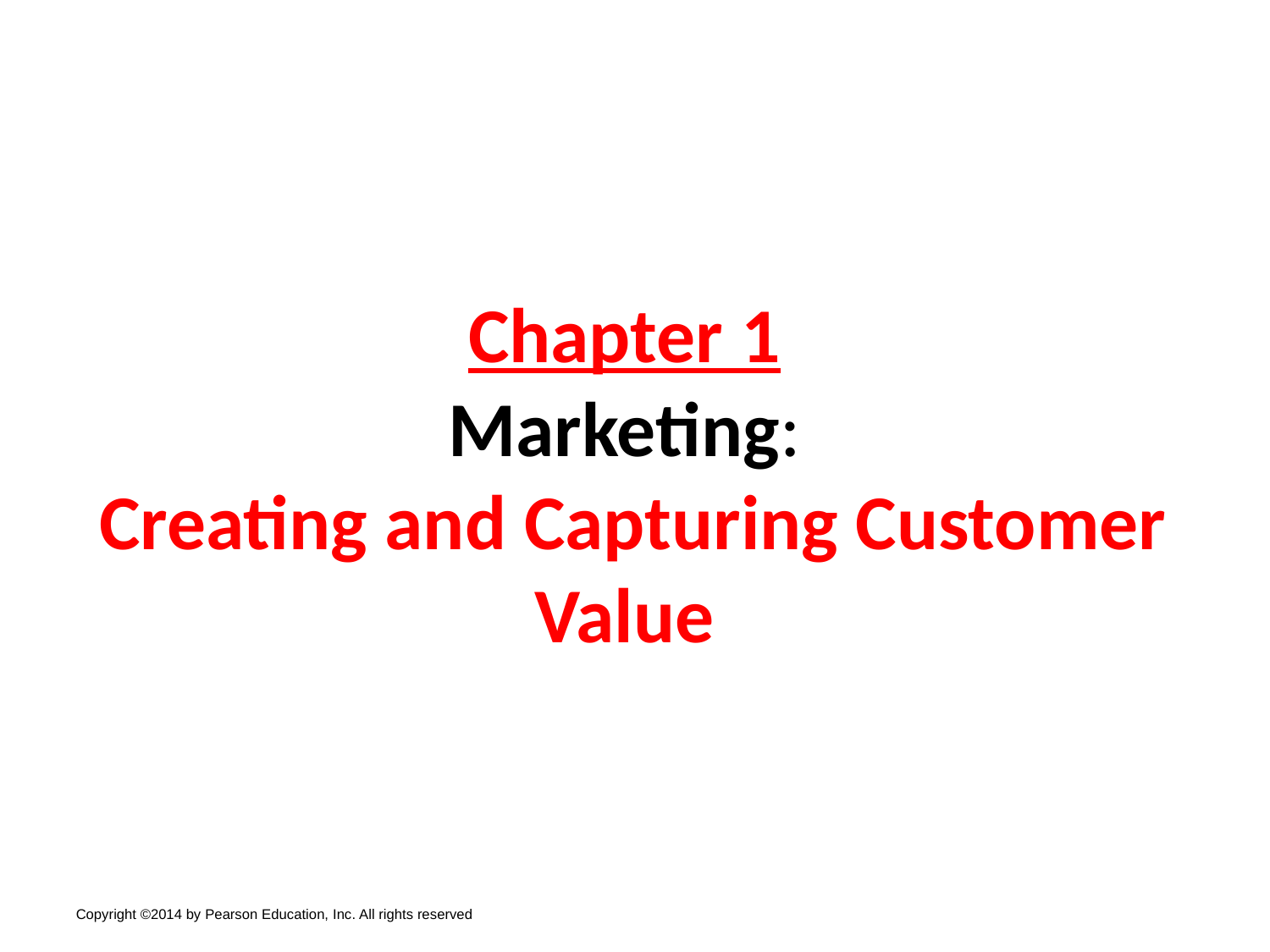

# Chapter 1 Marketing: Creating and Capturing Customer Value
Copyright ©2014 by Pearson Education, Inc. All rights reserved